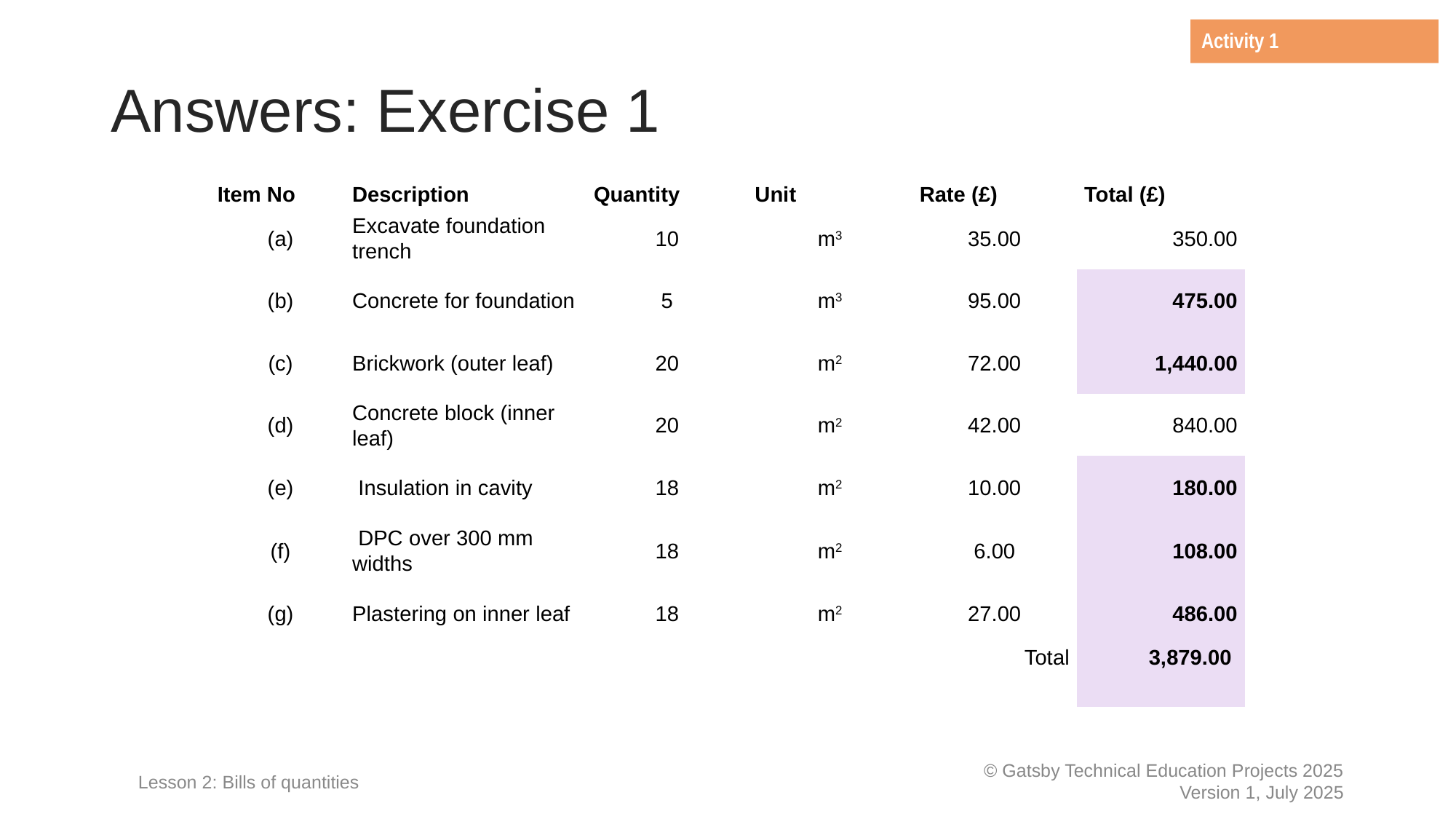

Activity 1
# Answers: Exercise 1
| Item No | Description | Quantity | Unit | Rate (£) | Total (£) |
| --- | --- | --- | --- | --- | --- |
| (a) | Excavate foundation trench | 10 | m3 | 35.00 | 350.00 |
| (b) | Concrete for foundation | 5 | m3 | 95.00 | 475.00 |
| (c) | Brickwork (outer leaf) | 20 | m2 | 72.00 | 1,440.00 |
| (d) | Concrete block (inner leaf) | 20 | m2 | 42.00 | 840.00 |
| (e) | Insulation in cavity | 18 | m2 | 10.00 | 180.00 |
| (f) | DPC over 300 mm widths | 18 | m2 | 6.00 | 108.00 |
| (g) | Plastering on inner leaf | 18 | m2 | 27.00 | 486.00 |
| Total |  |  |  |  | 3,879.00 |
Lesson 2: Bills of quantities